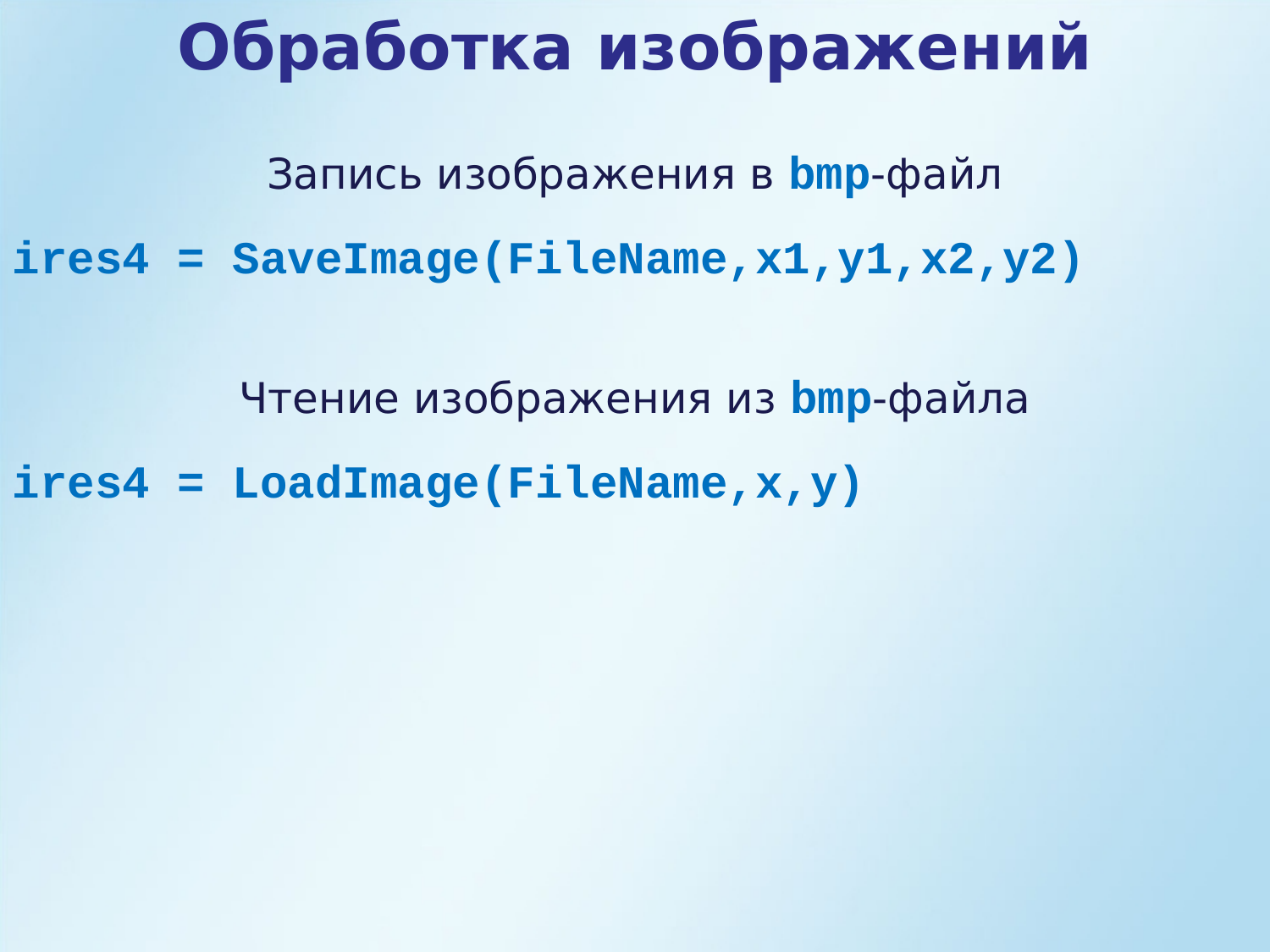

Обработка изображений
Запись изображения в bmp-файл
ires4 = SaveImage(FileName,x1,y1,x2,y2)
Чтение изображения из bmp-файла
ires4 = LoadImage(FileName,x,y)